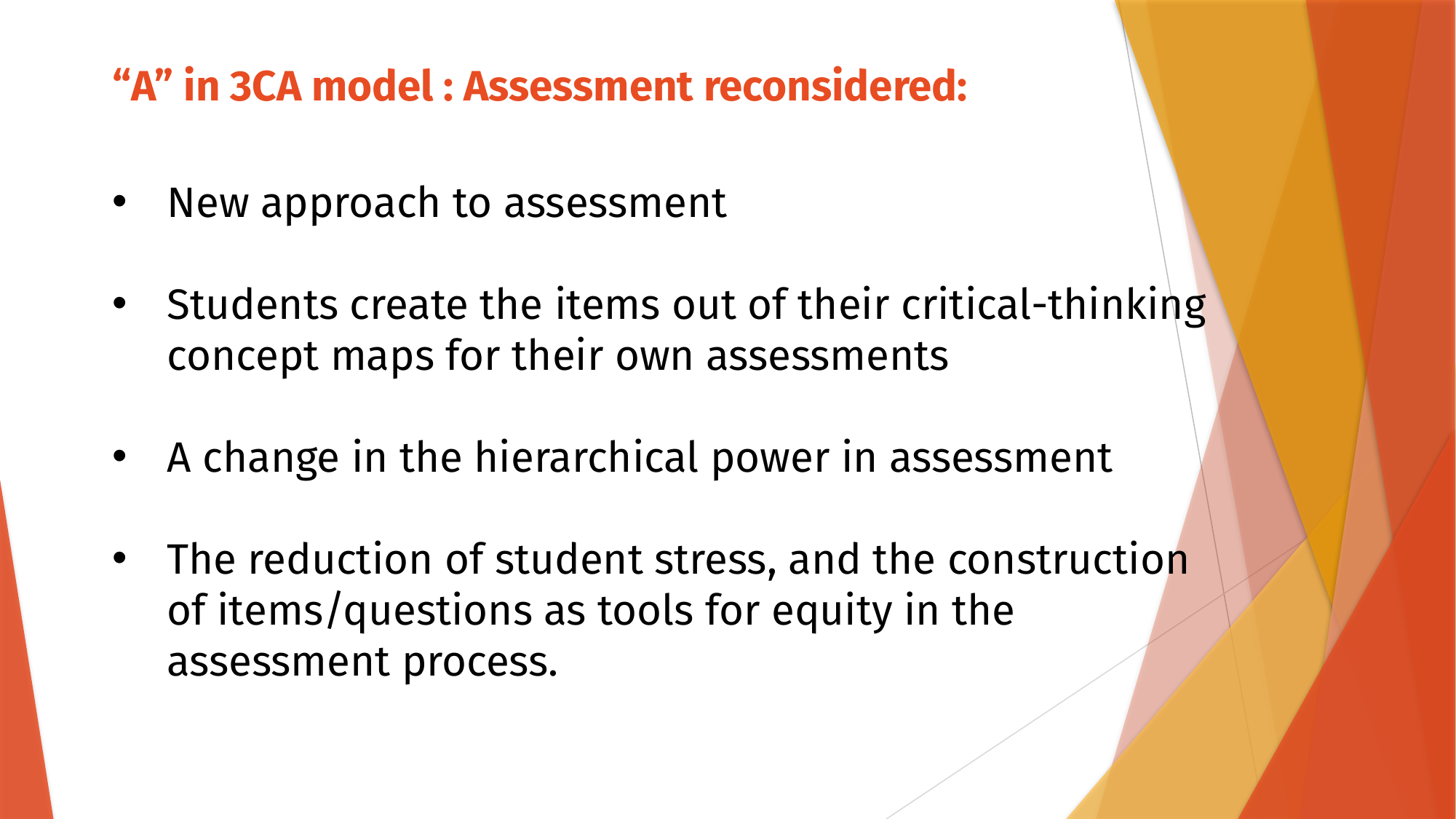

“A” in 3CA model : Assessment reconsidered:

New approach to assessment

Students create the items out of their critical-thinking concept maps for their own assessments

A change in the hierarchical power in assessment

The reduction of student stress, and the construction of items/questions as tools for equity in the assessment process.